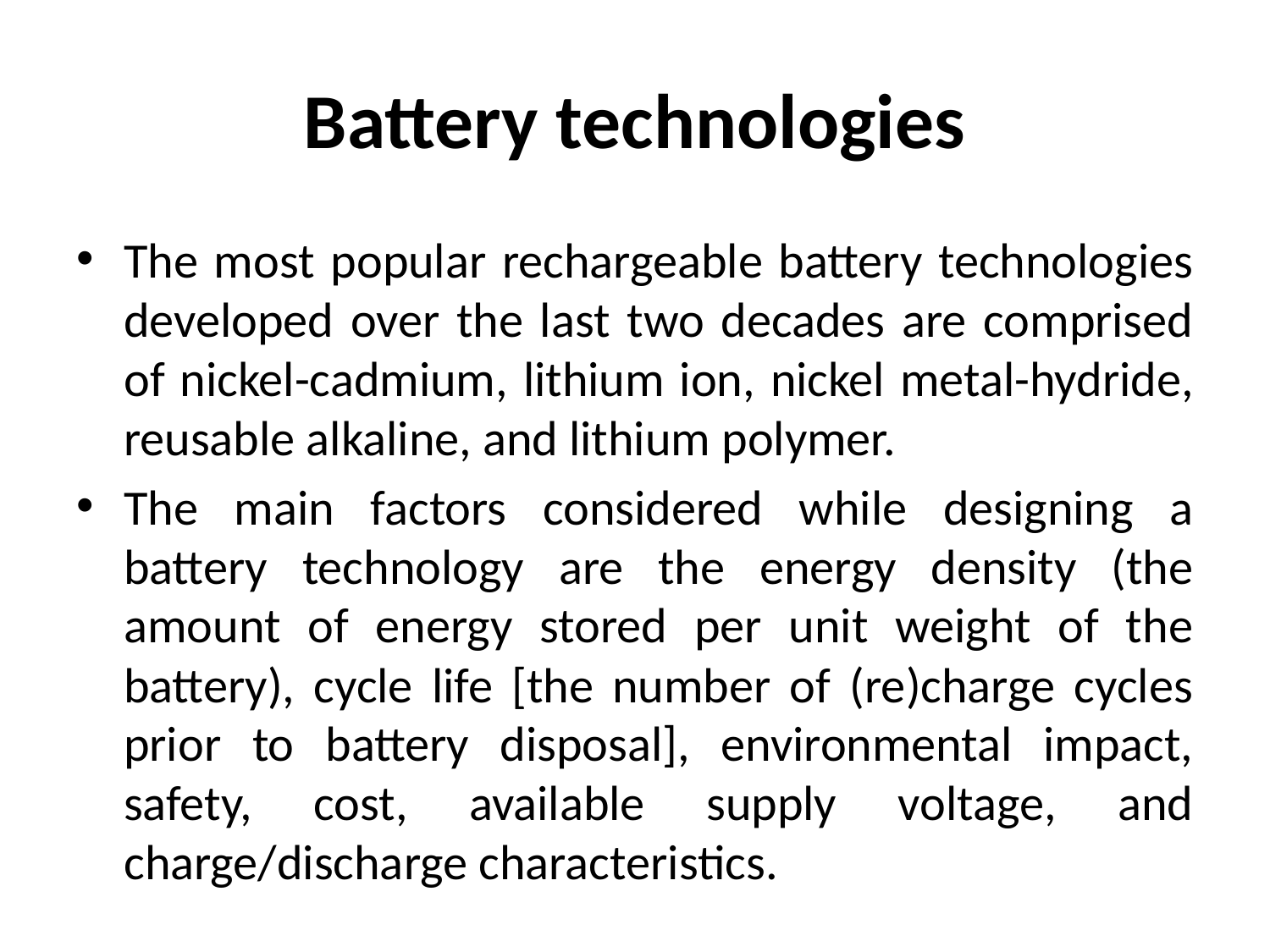

# Battery technologies
The most popular rechargeable battery technologies developed over the last two decades are comprised of nickel-cadmium, lithium ion, nickel metal-hydride, reusable alkaline, and lithium polymer.
The main factors considered while designing a battery technology are the energy density (the amount of energy stored per unit weight of the battery), cycle life [the number of (re)charge cycles prior to battery disposal], environmental impact, safety, cost, available supply voltage, and charge/discharge characteristics.